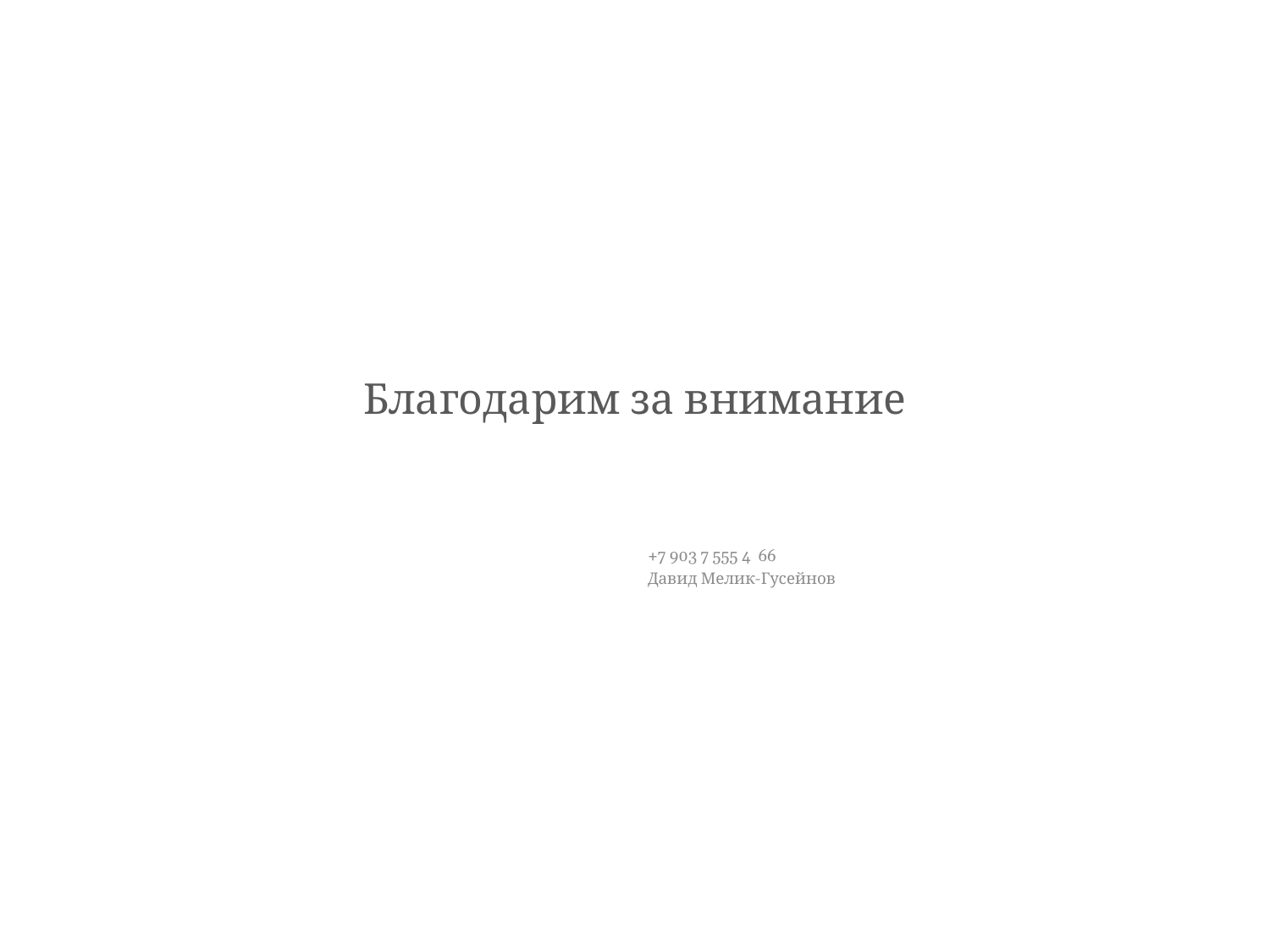

# Благодарим за внимание
+7 903 7 555 4  66
Давид Мелик-Гусейнов